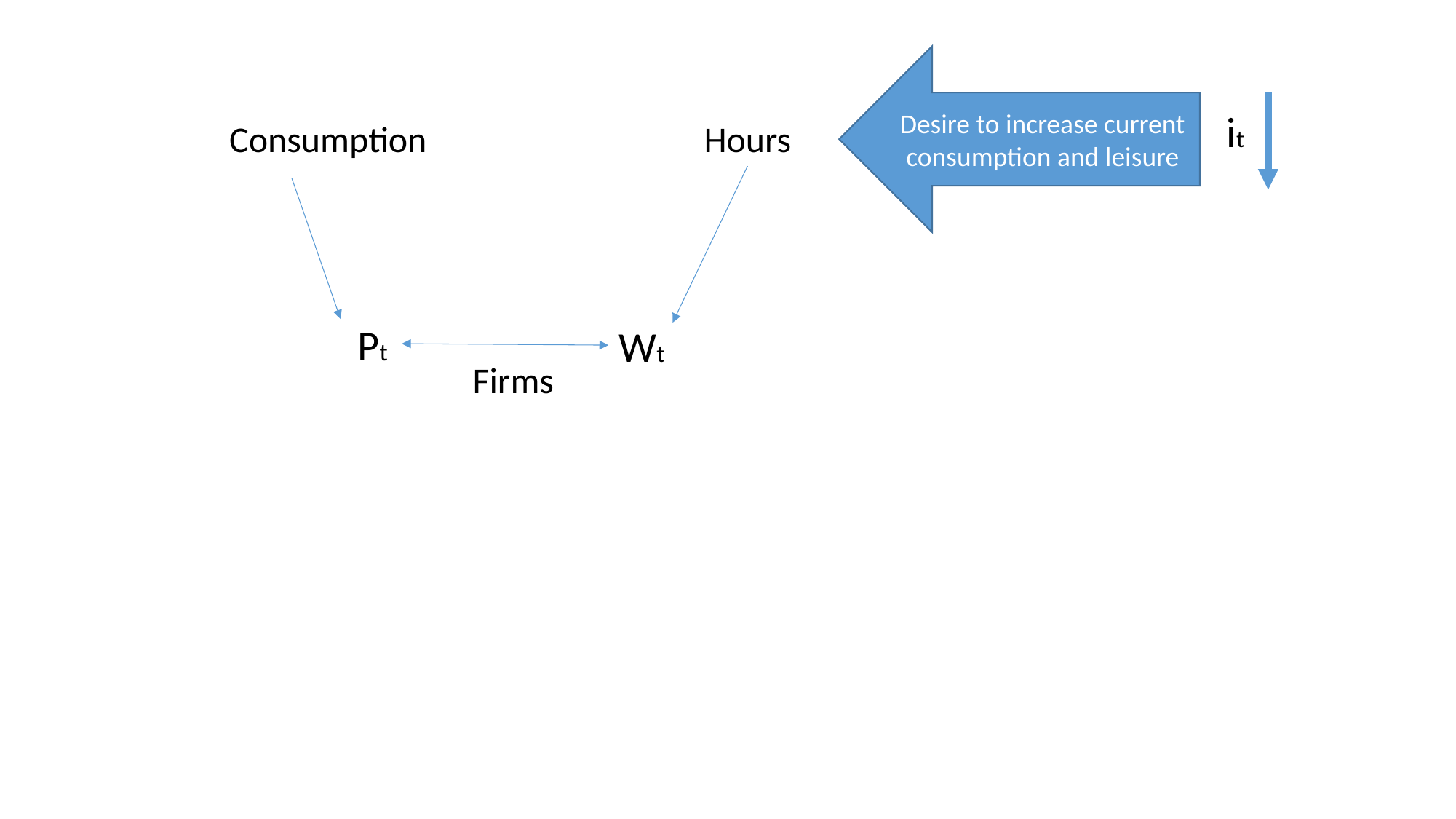

Desire to increase current consumption and leisure
it
Consumption
Hours
Pt
Wt
Firms